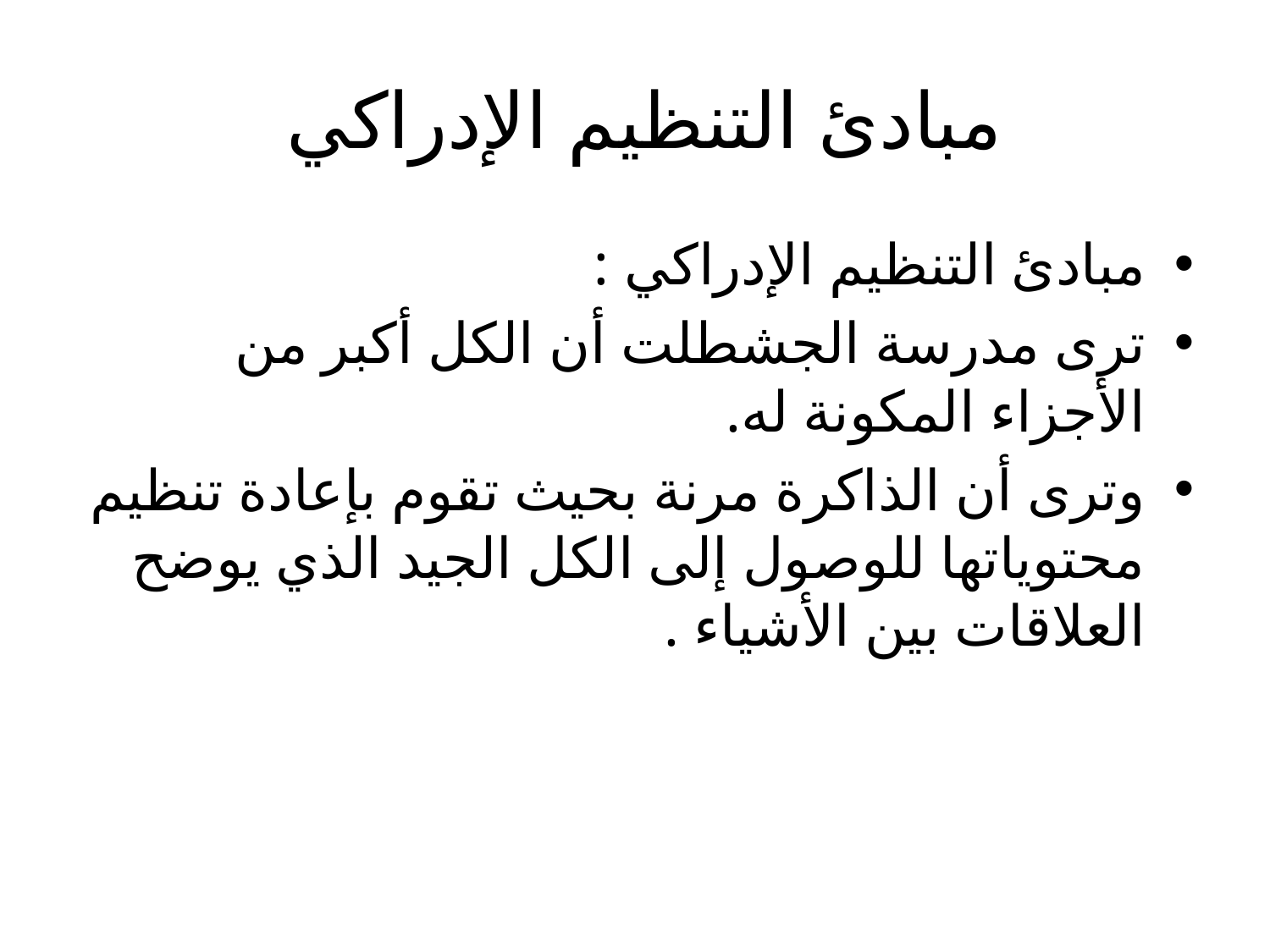

# مبادئ التنظيم الإدراكي
مبادئ التنظيم الإدراكي :
ترى مدرسة الجشطلت أن الكل أكبر من الأجزاء المكونة له.
وترى أن الذاكرة مرنة بحيث تقوم بإعادة تنظيم محتوياتها للوصول إلى الكل الجيد الذي يوضح العلاقات بين الأشياء .